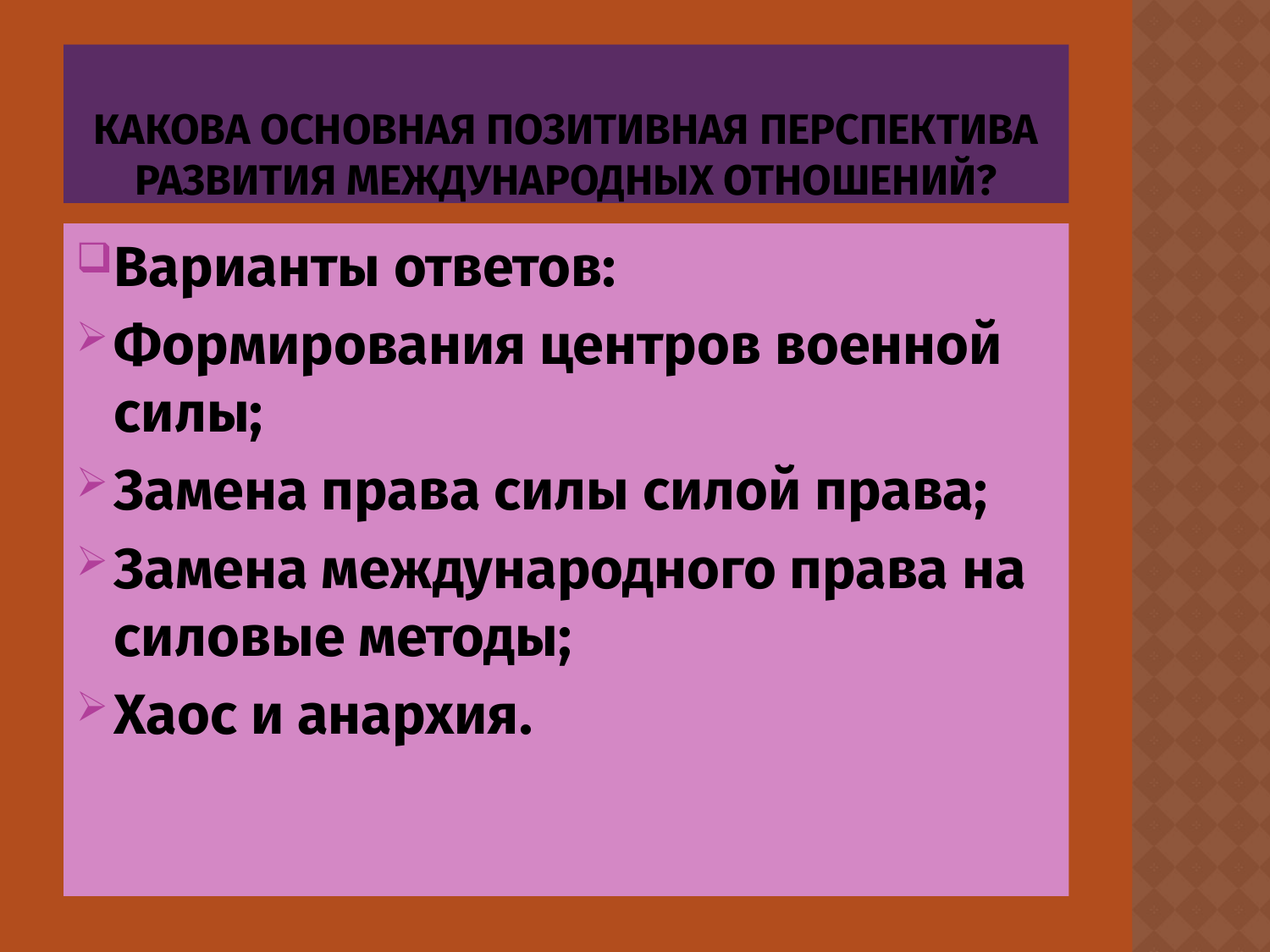

# Какова основная позитивная перспектива развития международных отношений?
Варианты ответов:
Формирования центров военной силы;
Замена права силы силой права;
Замена международного права на силовые методы;
Хаос и анархия.